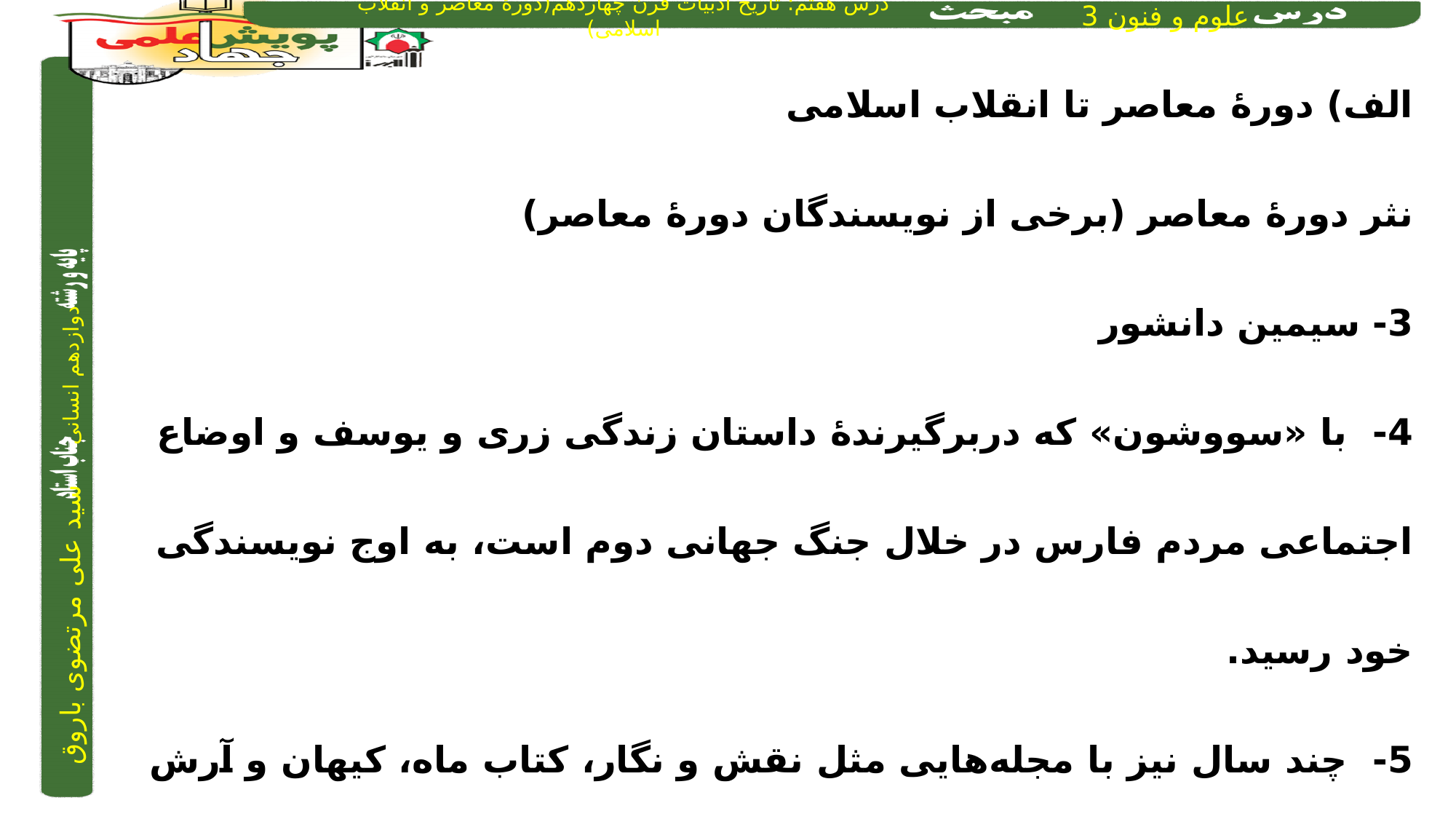

الف) دورۀ معاصر تا انقلاب اسلامی
نثر دورۀ معاصر (برخی از نویسندگان دورۀ معاصر)
	3- سیمین دانشور
4-  با «سووشون» که دربرگیرندۀ داستان زندگی زری و یوسف و اوضاع اجتماعی مردم فارس در خلال جنگ جهانی دوم است، به اوج نویسندگی خود رسید.
5-  چند سال نیز با مجله‌هایی مثل نقش و نگار، کتاب ماه، کیهان و آرش همکاری داشت.
6-  از دانشور ترجمه‌هایی نیز از داستان‌ها و نمایشنامه‌های نویسندگان مشهور خارجی بر جای مانده‌است.